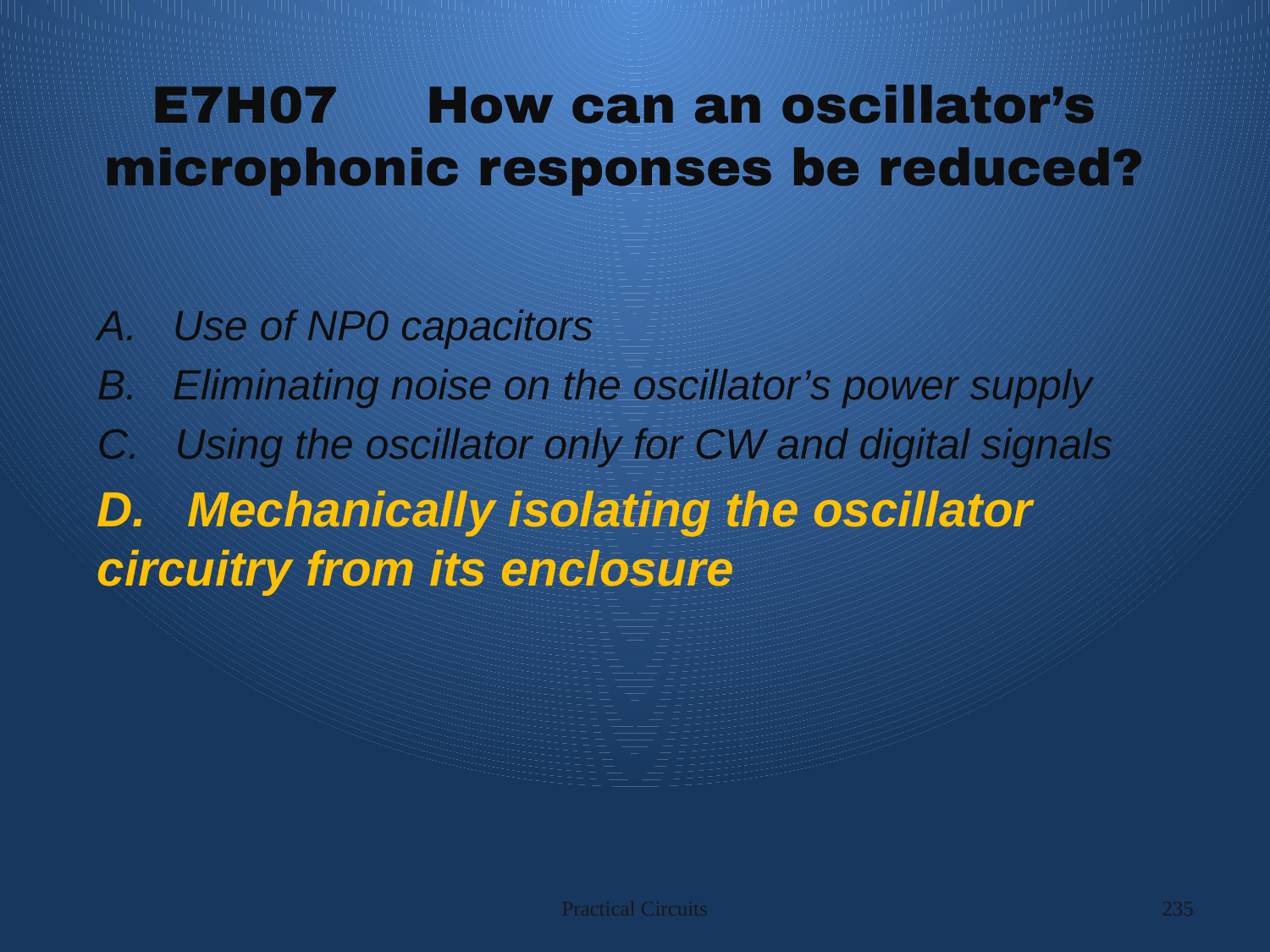

# E7H07     How can an oscillator’s microphonic responses be reduced?

A.   Use of NP0 capacitors
B.   Eliminating noise on the oscillator’s power supply
C.   Using the oscillator only for CW and digital signals
D.   Mechanically isolating the oscillator circuitry from its enclosure
Practical Circuits
235